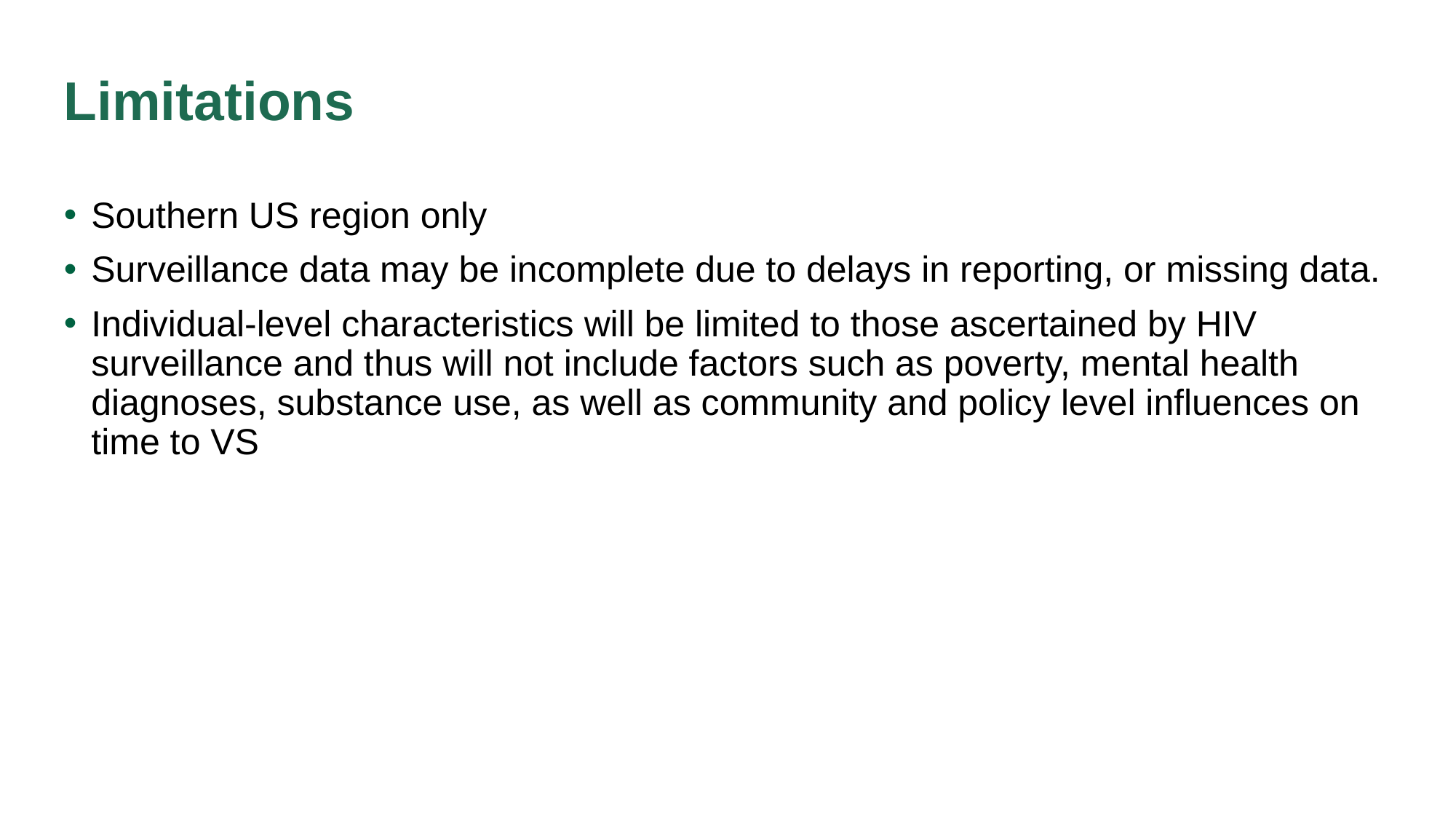

# Limitations
Southern US region only
Surveillance data may be incomplete due to delays in reporting, or missing data.
Individual-level characteristics will be limited to those ascertained by HIV surveillance and thus will not include factors such as poverty, mental health diagnoses, substance use, as well as community and policy level influences on time to VS